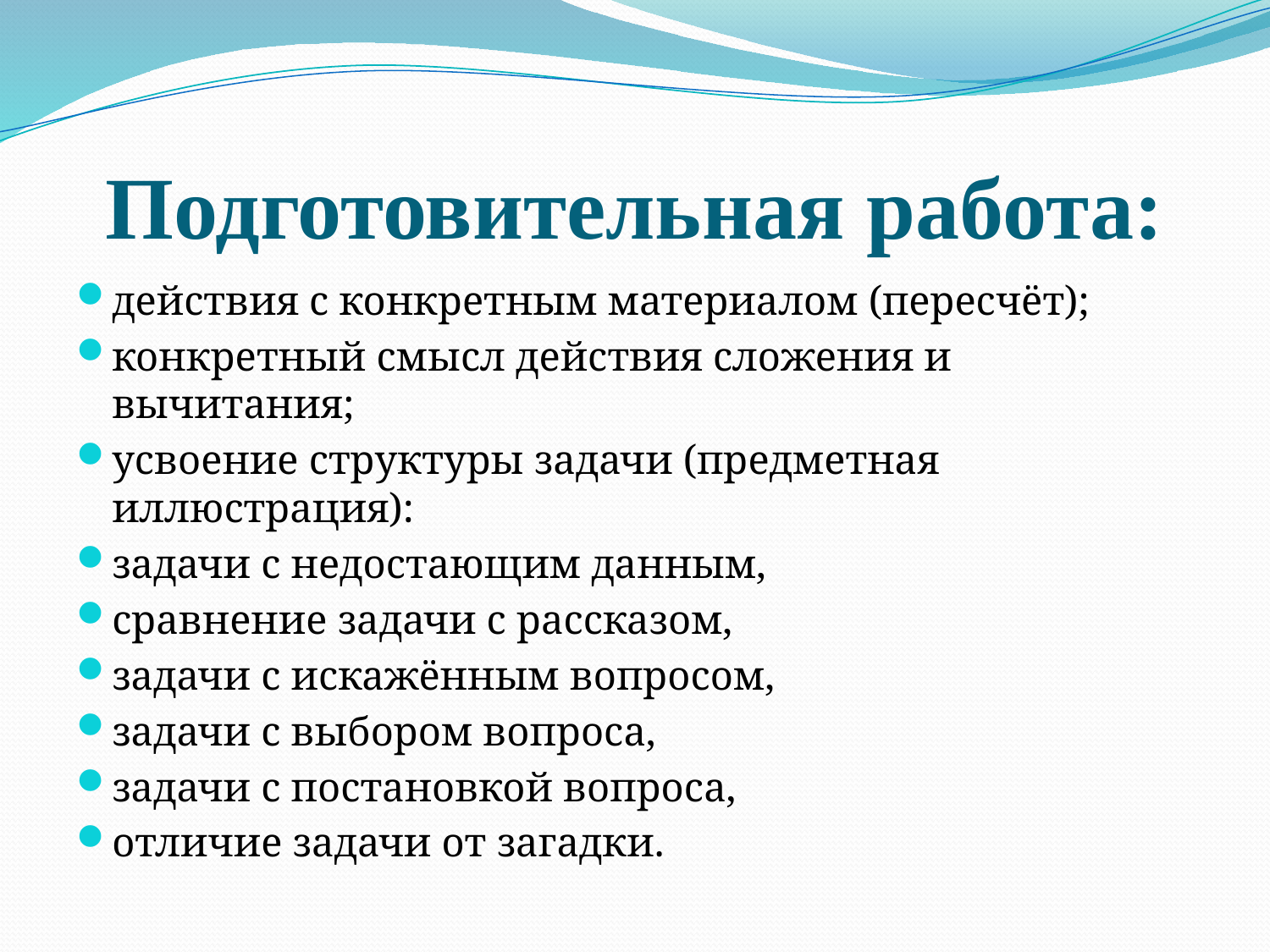

# Подготовительная работа:
действия с конкретным материалом (пересчёт);
конкретный смысл действия сложения и вычитания;
усвоение структуры задачи (предметная иллюстрация):
задачи с недостающим данным,
сравнение задачи с рассказом,
задачи с искажённым вопросом,
задачи с выбором вопроса,
задачи с постановкой вопроса,
отличие задачи от загадки.